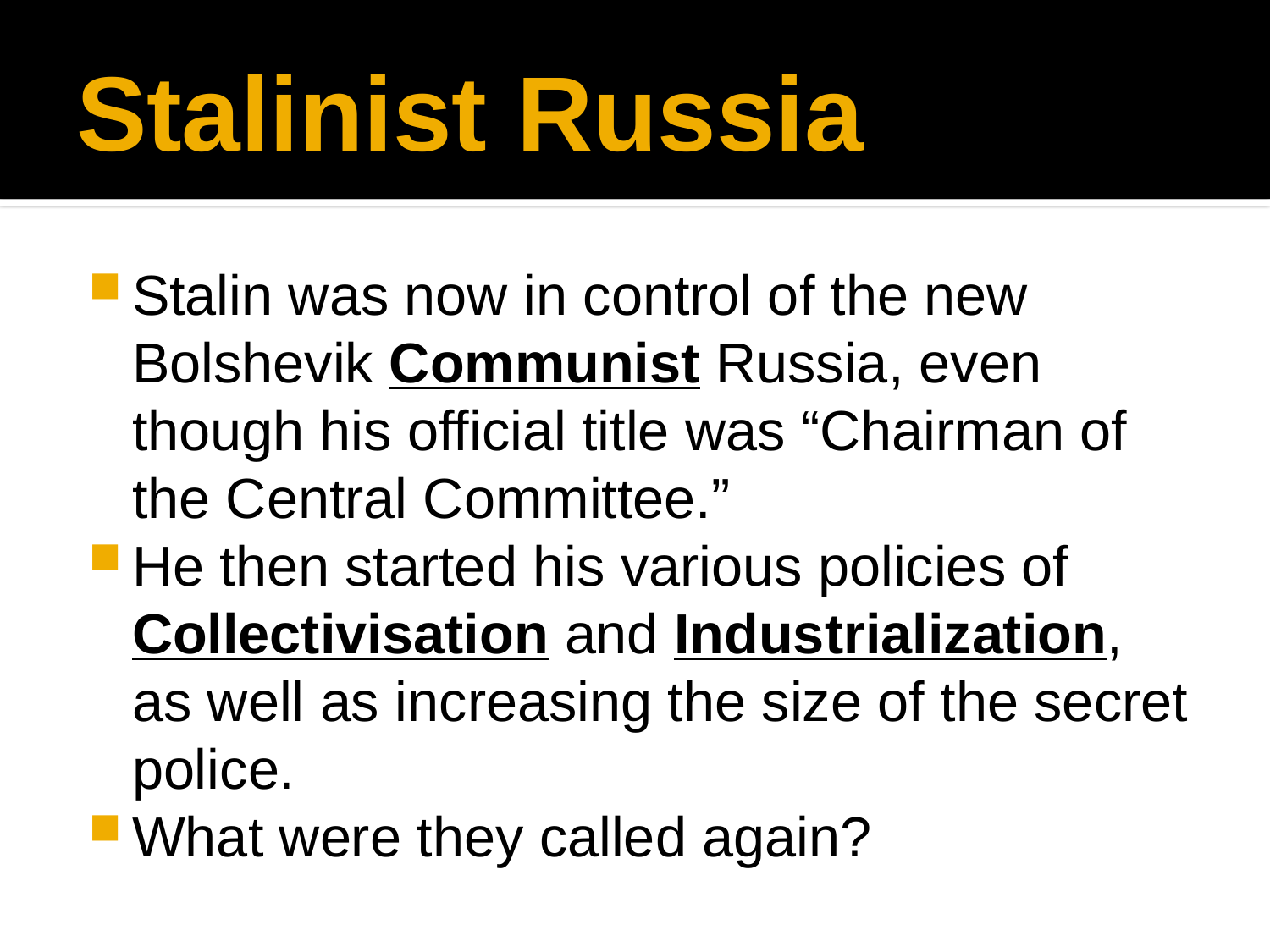

# Stalinist Russia
Stalin was now in control of the new Bolshevik Communist Russia, even though his official title was “Chairman of the Central Committee.”
He then started his various policies of Collectivisation and Industrialization, as well as increasing the size of the secret police.
What were they called again?